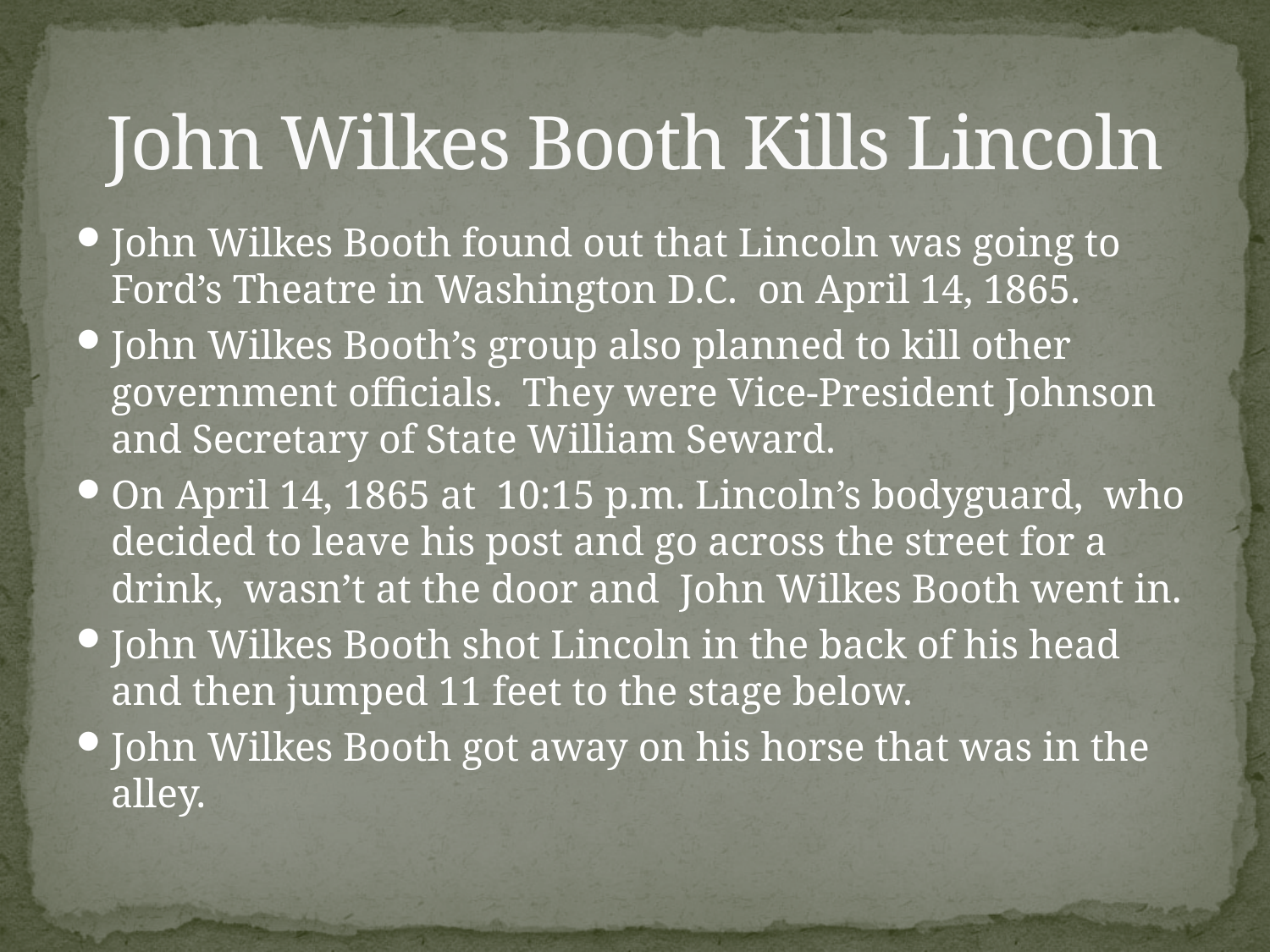

# John Wilkes Booth Kills Lincoln
John Wilkes Booth found out that Lincoln was going to Ford’s Theatre in Washington D.C.  on April 14, 1865.
John Wilkes Booth’s group also planned to kill other government officials.  They were Vice-President Johnson and Secretary of State William Seward.
On April 14, 1865 at  10:15 p.m. Lincoln’s bodyguard,  who decided to leave his post and go across the street for a drink,  wasn’t at the door and  John Wilkes Booth went in.
John Wilkes Booth shot Lincoln in the back of his head and then jumped 11 feet to the stage below.
John Wilkes Booth got away on his horse that was in the alley.